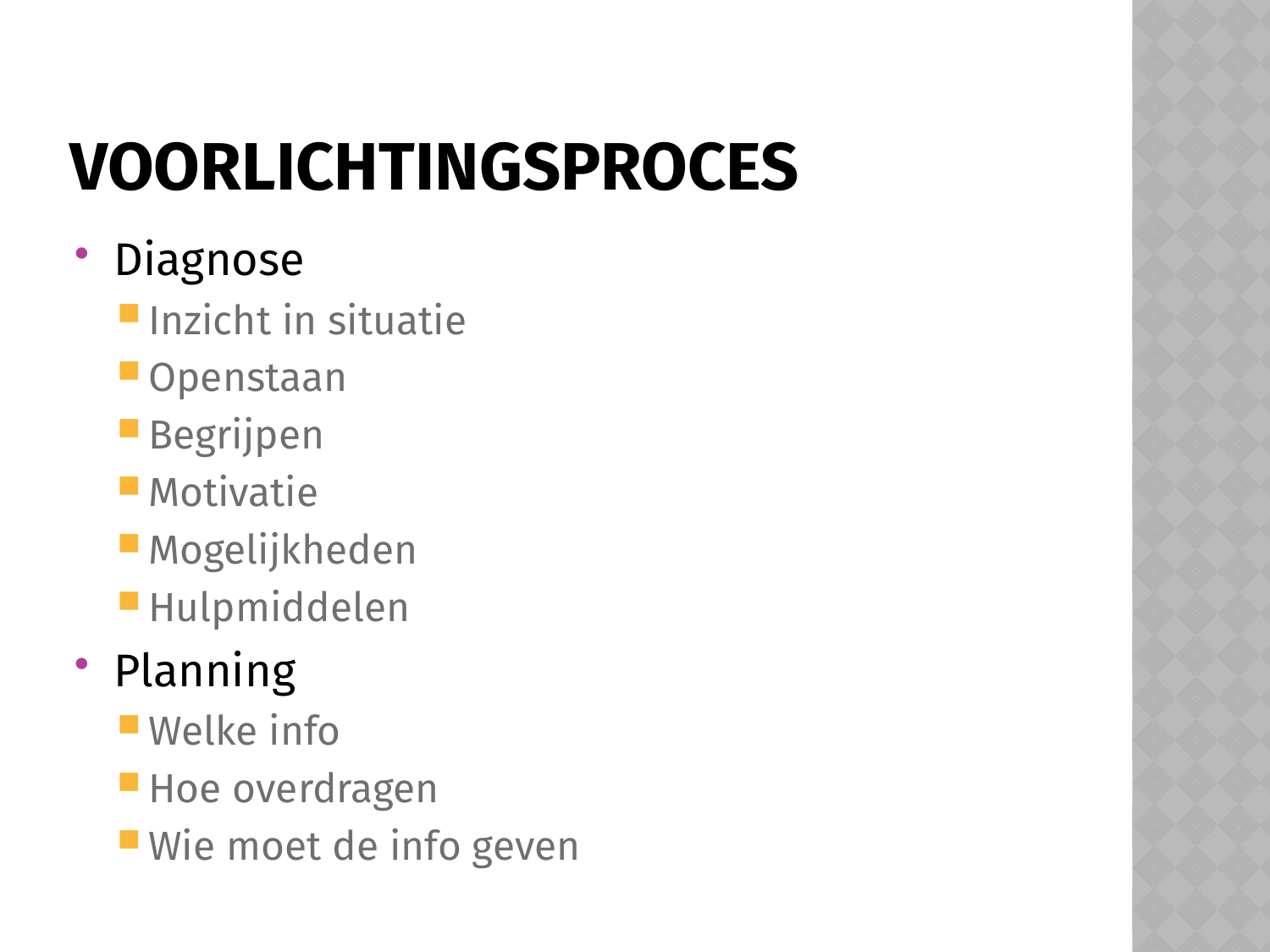

# voorlichtingsproces
Diagnose
Inzicht in situatie
Openstaan
Begrijpen
Motivatie
Mogelijkheden
Hulpmiddelen
Planning
Welke info
Hoe overdragen
Wie moet de info geven